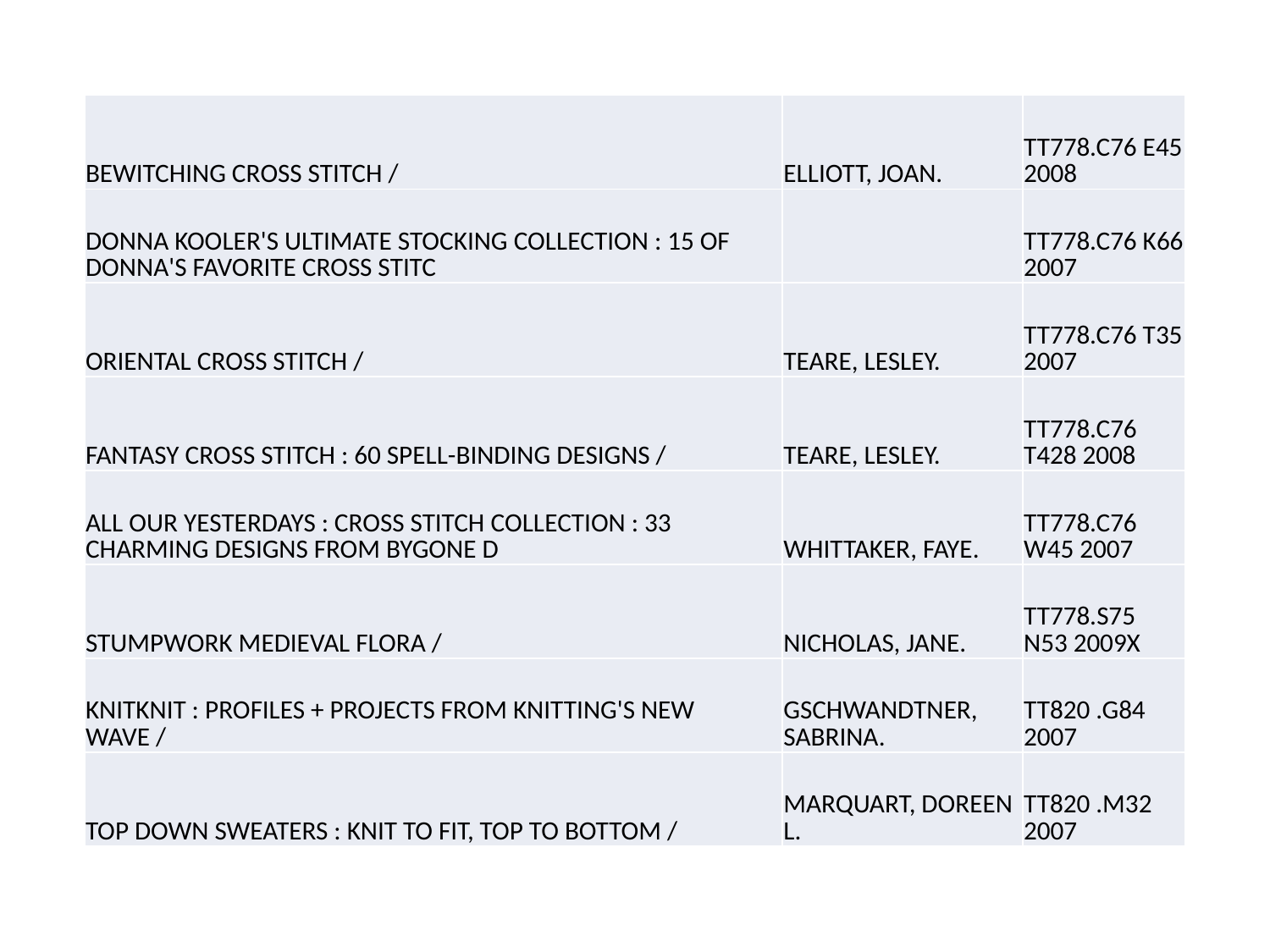

| BEWITCHING CROSS STITCH / | ELLIOTT, JOAN. | TT778.C76 E45 2008 |
| --- | --- | --- |
| DONNA KOOLER'S ULTIMATE STOCKING COLLECTION : 15 OF DONNA'S FAVORITE CROSS STITC |  | TT778.C76 K66 2007 |
| ORIENTAL CROSS STITCH / | TEARE, LESLEY. | TT778.C76 T35 2007 |
| FANTASY CROSS STITCH : 60 SPELL-BINDING DESIGNS / | TEARE, LESLEY. | TT778.C76 T428 2008 |
| ALL OUR YESTERDAYS : CROSS STITCH COLLECTION : 33 CHARMING DESIGNS FROM BYGONE D | WHITTAKER, FAYE. | TT778.C76 W45 2007 |
| STUMPWORK MEDIEVAL FLORA / | NICHOLAS, JANE. | TT778.S75 N53 2009X |
| KNITKNIT : PROFILES + PROJECTS FROM KNITTING'S NEW WAVE / | GSCHWANDTNER, SABRINA. | TT820 .G84 2007 |
| TOP DOWN SWEATERS : KNIT TO FIT, TOP TO BOTTOM / | MARQUART, DOREEN L. | TT820 .M32 2007 |